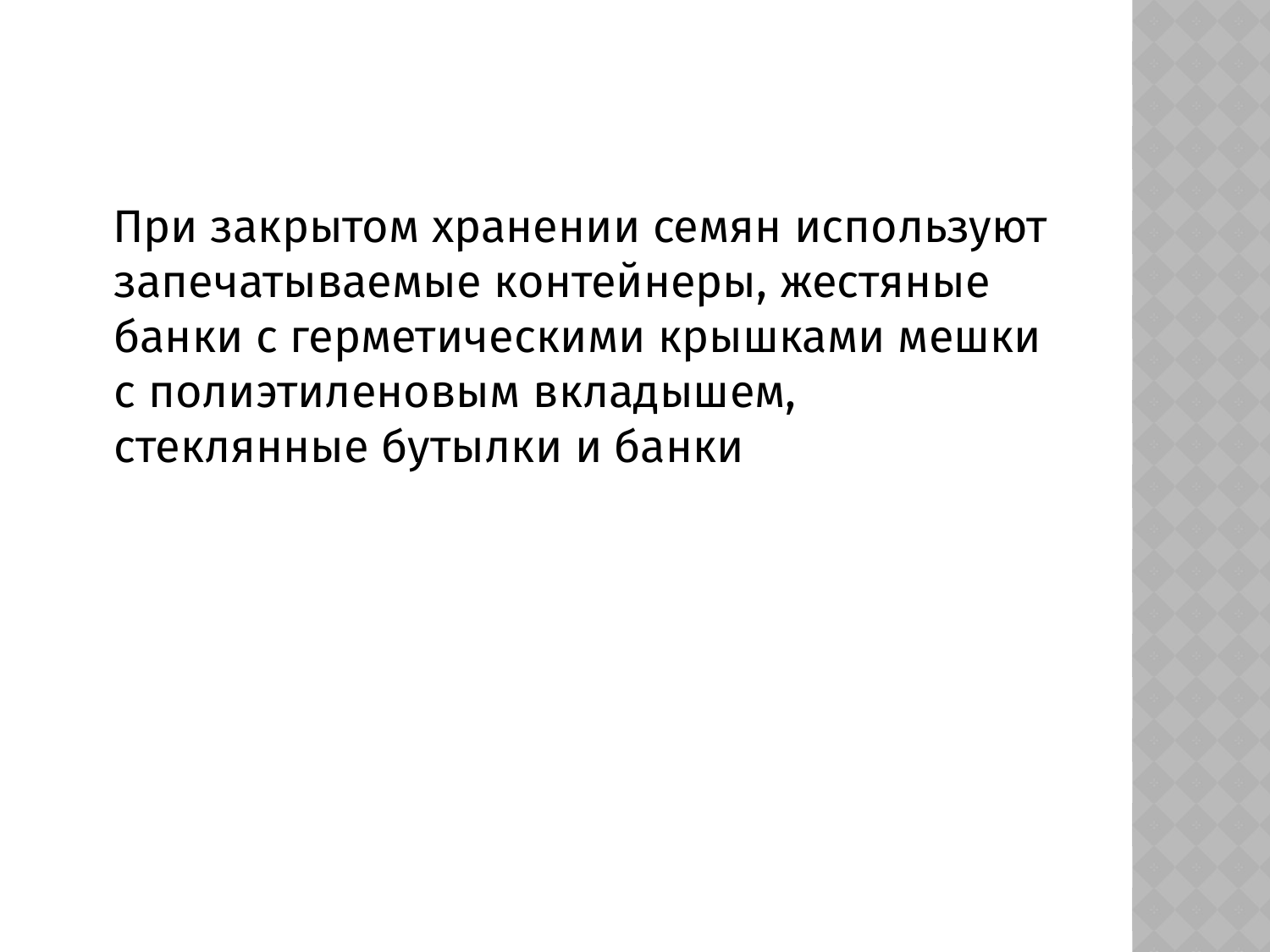

#

   При закрытом хранении семян используют запечатываемые контейнеры, жестяные банки с герметическими крышками мешки с полиэтиленовым вкладышем, стеклянные бутылки и банки